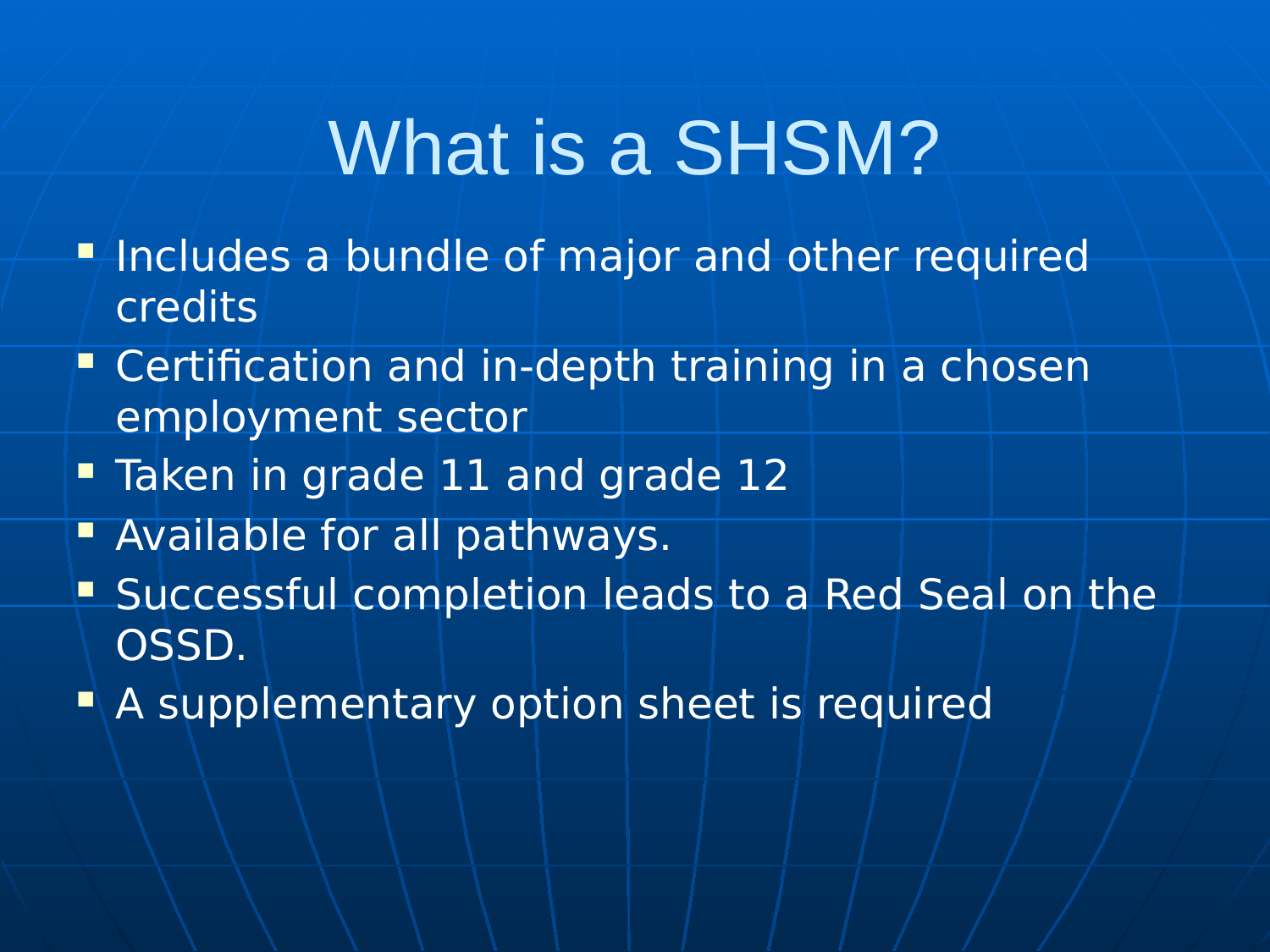

What is a SHSM?
Includes a bundle of major and other required credits
Certification and in-depth training in a chosen employment sector
Taken in grade 11 and grade 12
Available for all pathways.
Successful completion leads to a Red Seal on the OSSD.
A supplementary option sheet is required